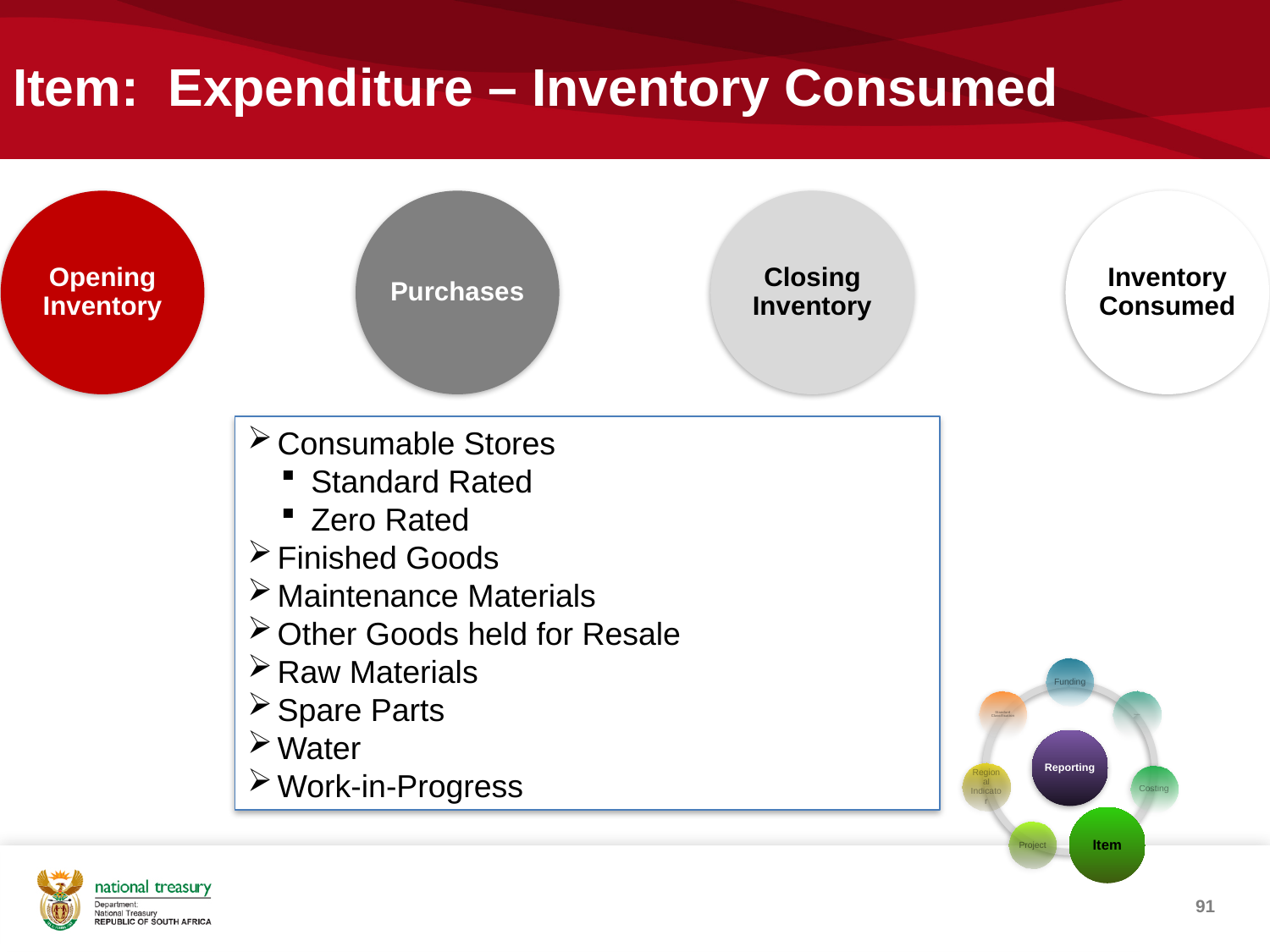

# Item:  Expenditure – Inventory Consumed
Opening Inventory

Purchases

Closing Inventory

Inventory Consumed

Consumable Stores
Standard Rated
Zero Rated
Finished Goods
Maintenance Materials
Other Goods held for Resale
Raw Materials
Spare Parts
Water
Work-in-Progress
Reporting
Funding
Function
Costing
Item
Project
Regional Indicator
Standard Classification
91